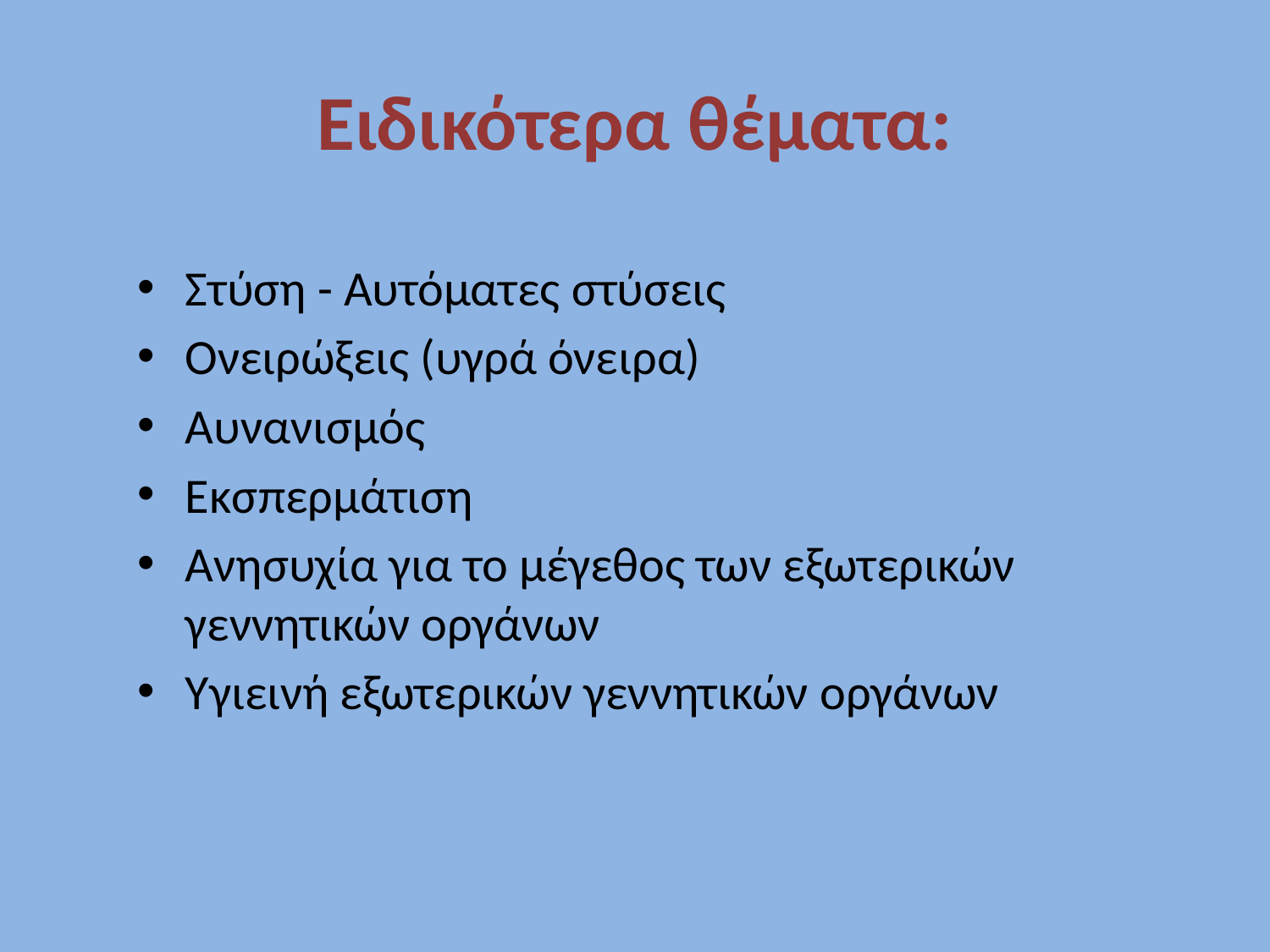

# Ειδικότερα θέματα:
Στύση - Αυτόματες στύσεις
Ονειρώξεις (υγρά όνειρα)
Αυνανισμός
Εκσπερμάτιση
Ανησυχία για το μέγεθος των εξωτερικών γεννητικών οργάνων
Υγιεινή εξωτερικών γεννητικών οργάνων